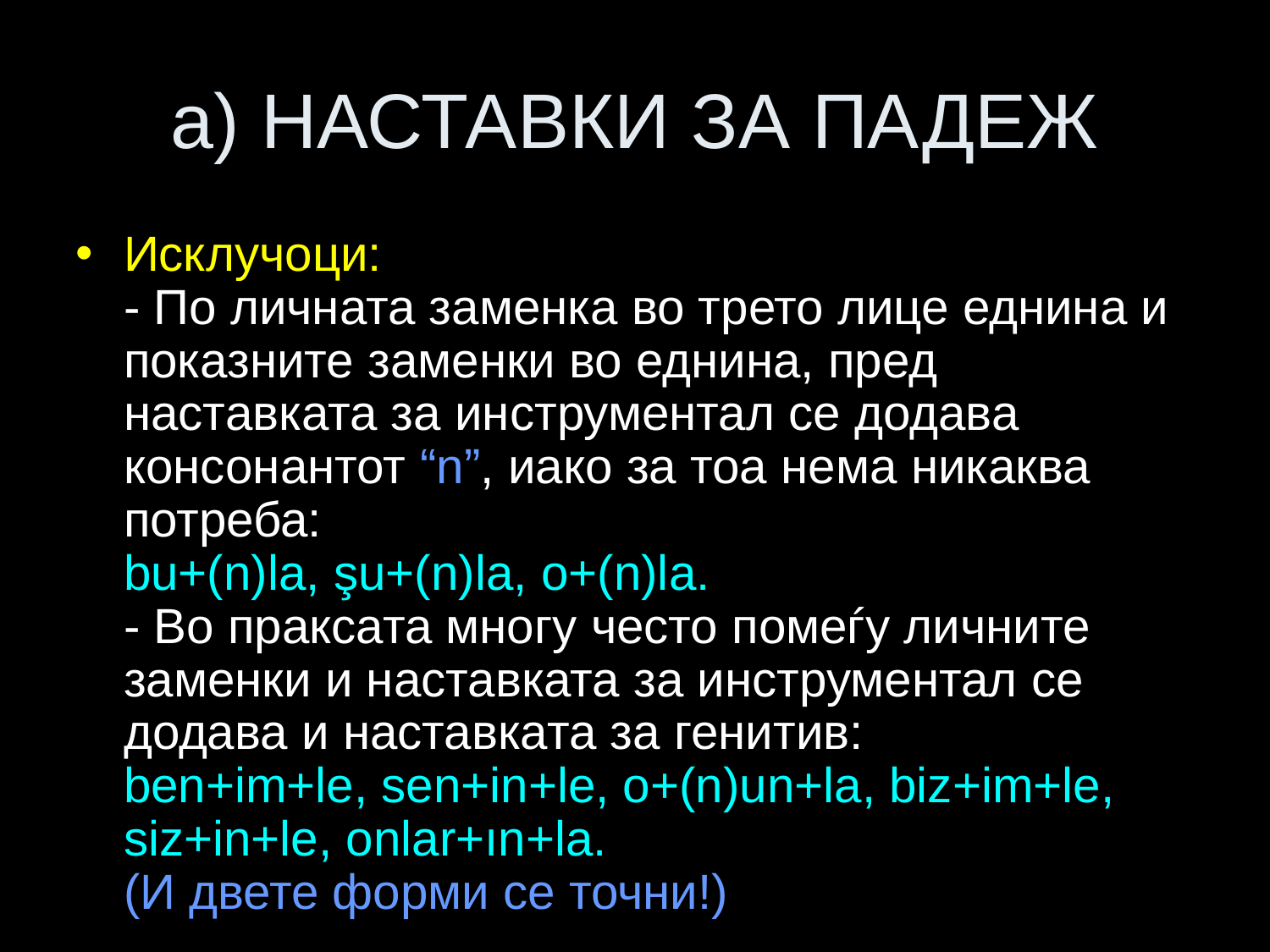

# a) НАСТАВКИ ЗА ПАДЕЖ
Исклучоци:
- По личната заменка во трето лице еднина и показните заменки во еднина, пред наставката за инструментал се додава консонантот “n”, иако за тоа нема никаква потреба:
bu+(n)la, şu+(n)la, o+(n)la.
- Во праксата многу често помеѓу личните заменки и наставката за инструментал се додава и наставката за генитив:
ben+im+le, sen+in+le, o+(n)un+la, biz+im+le, siz+in+le, onlar+ın+la.
(И двете форми се точни!)